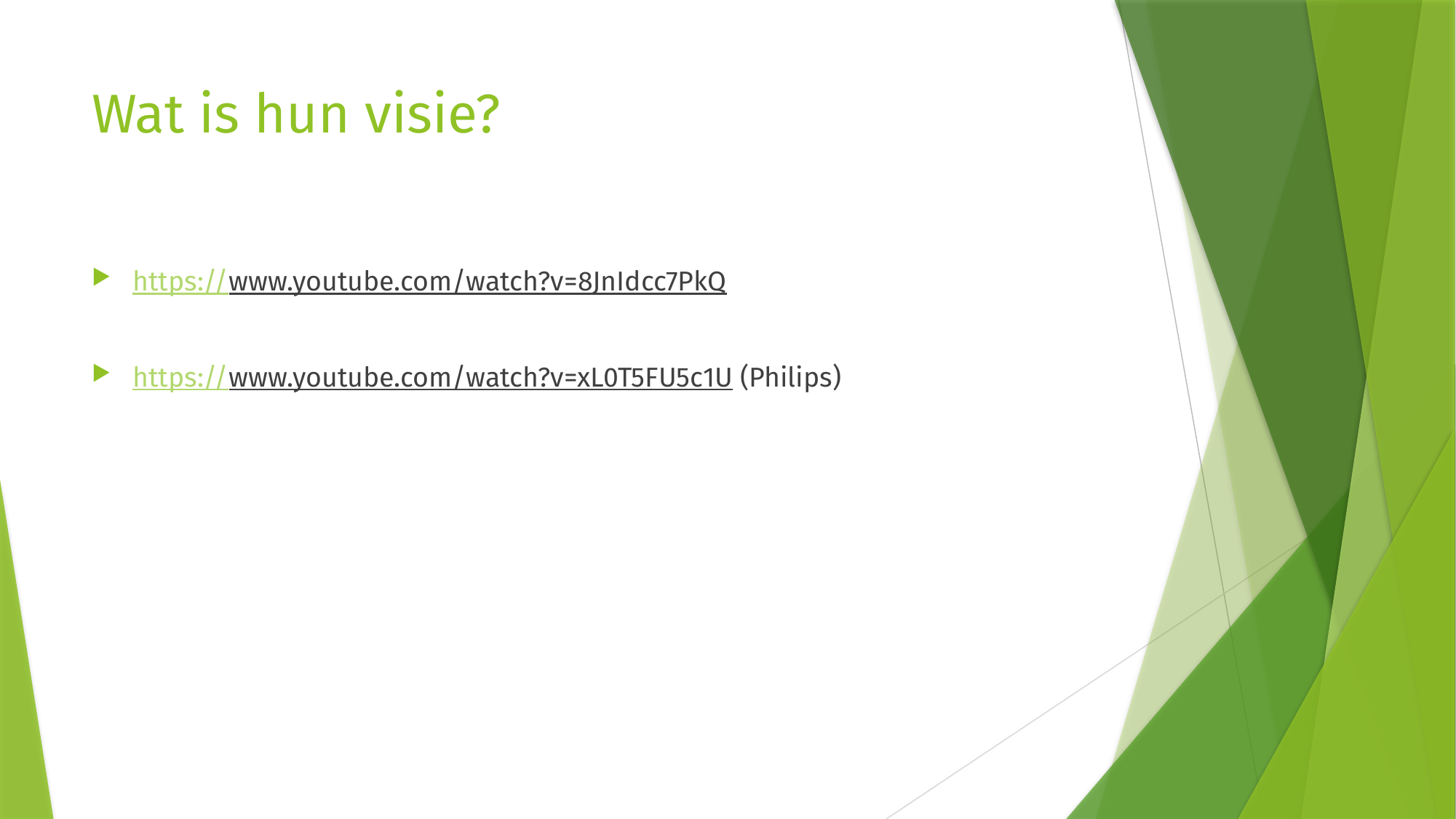

# Wat is hun visie?
https://www.youtube.com/watch?v=8JnIdcc7PkQ

https://www.youtube.com/watch?v=xL0T5FU5c1U (Philips)